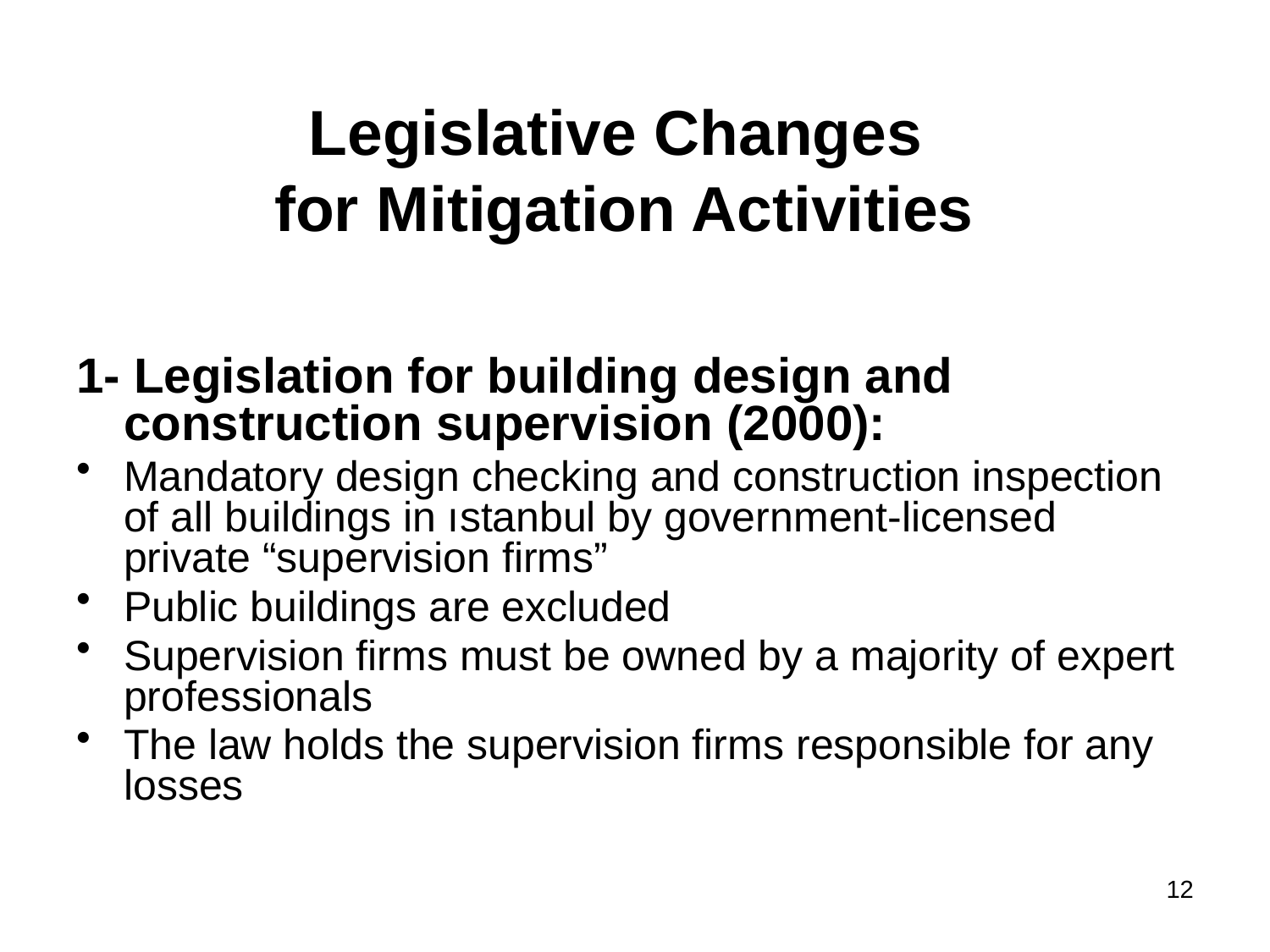

# Legislative Changes for Mitigation Activities
1- Legislation for building design and construction supervision (2000):
Mandatory design checking and construction inspection of all buildings in ıstanbul by government-licensed private “supervision firms”
Public buildings are excluded
Supervision firms must be owned by a majority of expert professionals
The law holds the supervision firms responsible for any losses
12